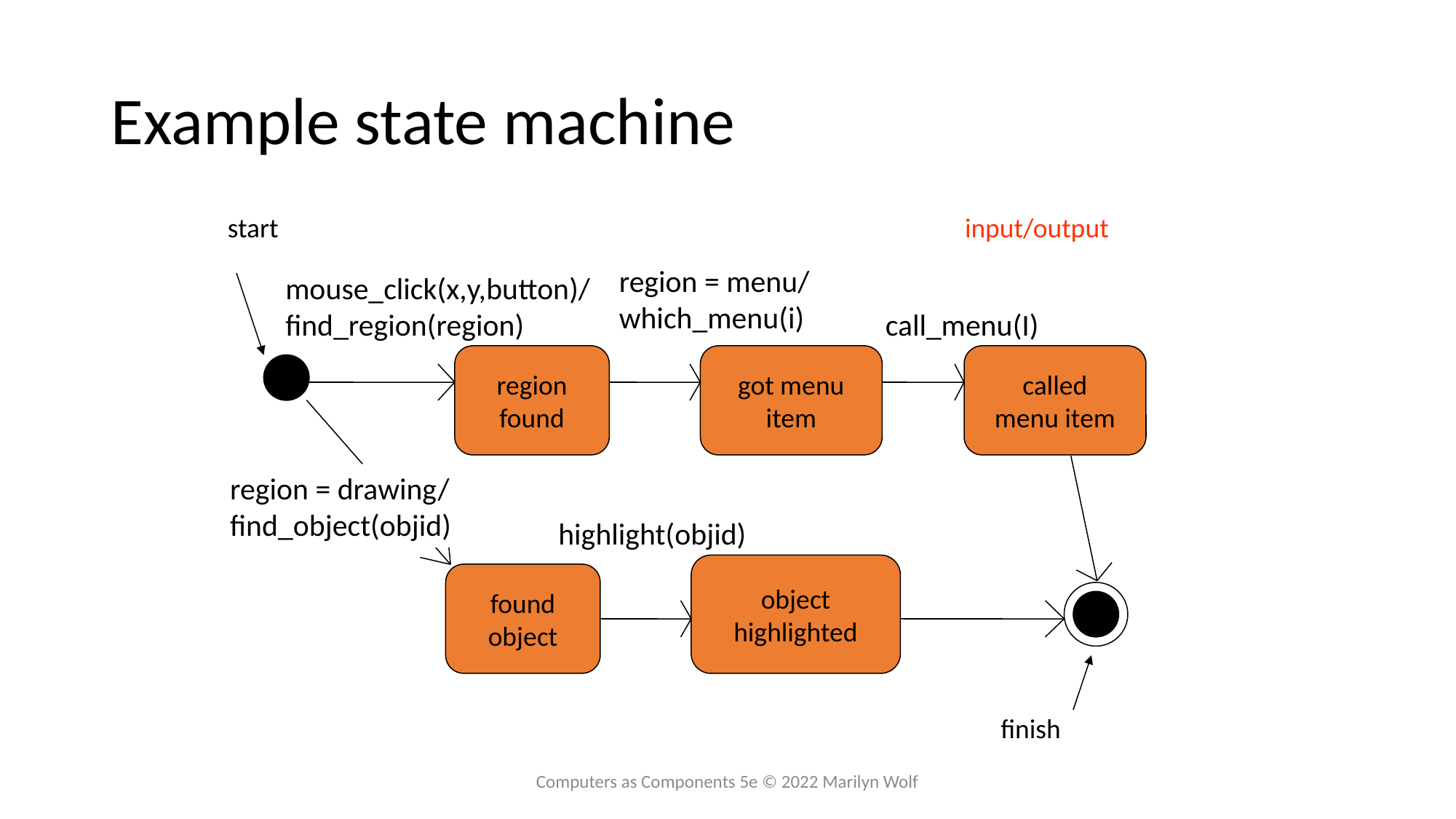

# Example state machine
start

finish
input/output
region = menu/
which_menu(i)
mouse_click(x,y,button)/
find_region(region)
call_menu(I)
region
found
got menu
item
called
menu item

region = drawing/
find_object(objid)

highlight(objid)
object
highlighted
found
object

Computers as Components 5e © 2022 Marilyn Wolf